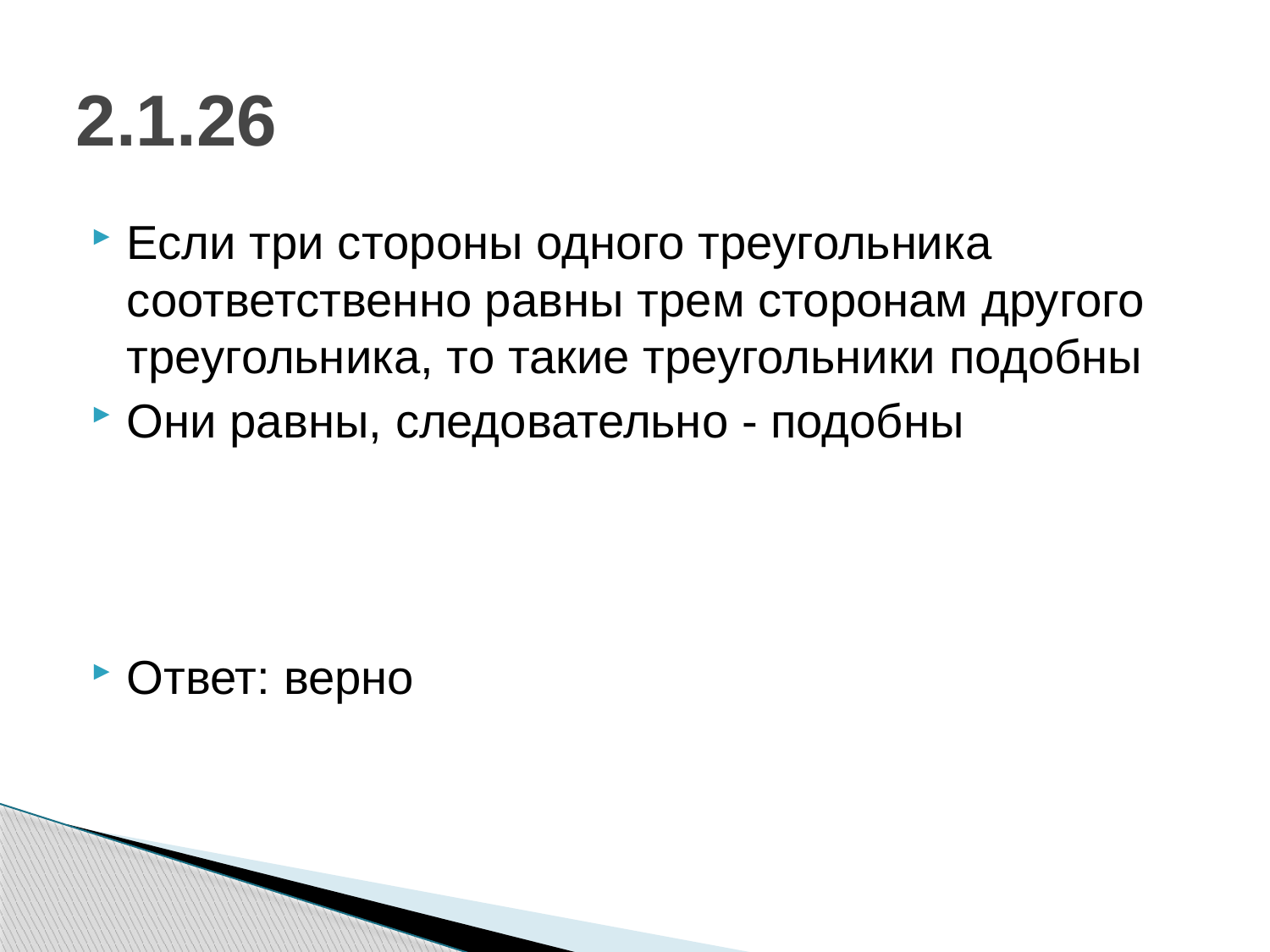

# 2.1.26
Если три стороны одного треугольника соответственно равны трем сторонам другого треугольника, то такие треугольники подобны
Они равны, следовательно - подобны

Ответ: верно